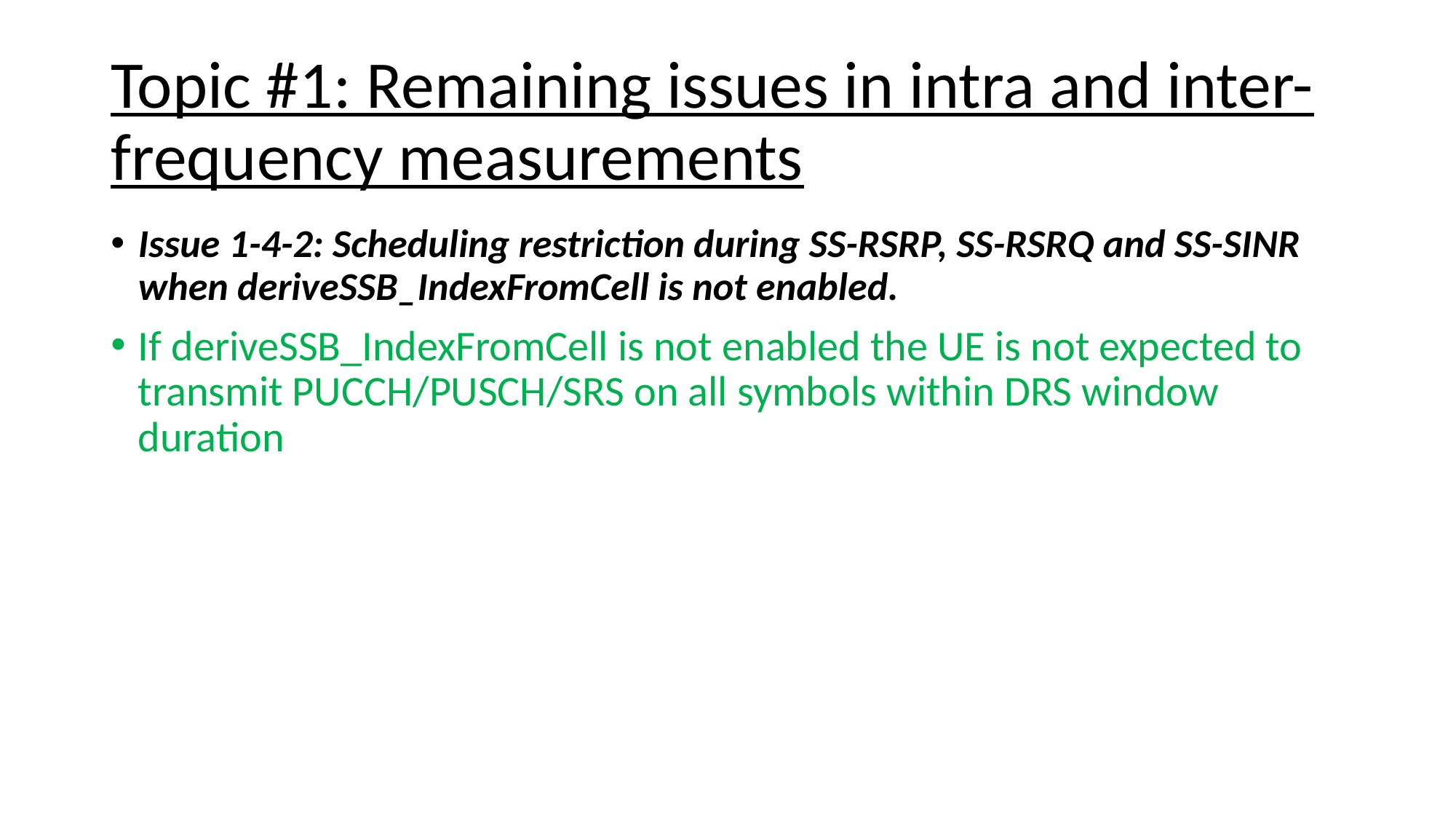

# Topic #1: Remaining issues in intra and inter-frequency measurements
Issue 1-4-2: Scheduling restriction during SS-RSRP, SS-RSRQ and SS-SINR when deriveSSB_IndexFromCell is not enabled.
If deriveSSB_IndexFromCell is not enabled the UE is not expected to transmit PUCCH/PUSCH/SRS on all symbols within DRS window duration